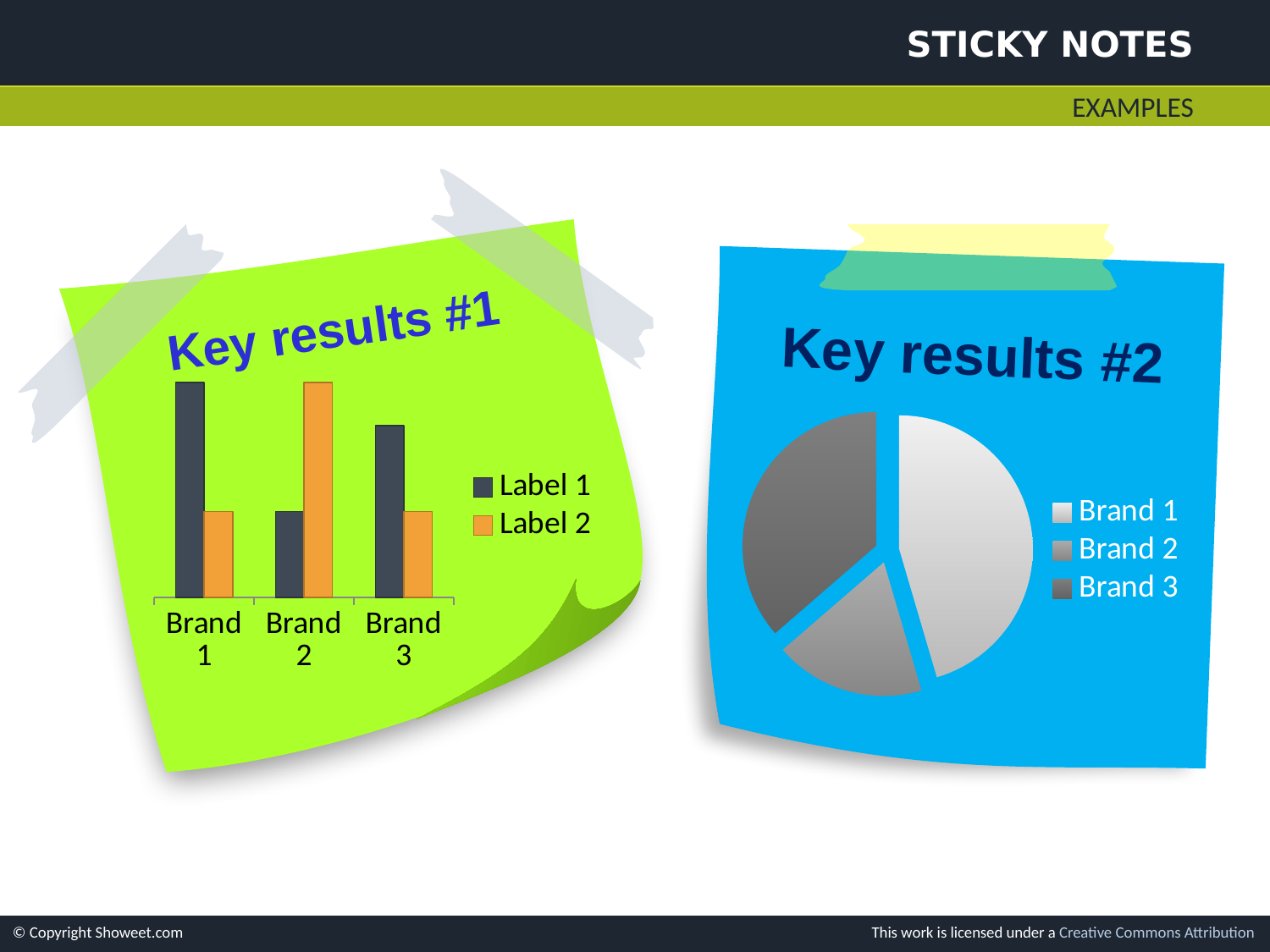

# Sticky Notes
Examples

Key results #1

Key results #2

### Chart

| Category | Label 1 | Label 2 |
|---|---|---|
| Brand 1 | 5.0 | 2.0 |
| Brand 2 | 2.0 | 5.0 |
| Brand 3 | 4.0 | 2.0 |

### Chart

| Category | Label 1 | Label 2 |
|---|---|---|
| Brand 1 | 5.0 | 2.0 |
| Brand 2 | 2.0 | 5.0 |
| Brand 3 | 4.0 | 2.0 |